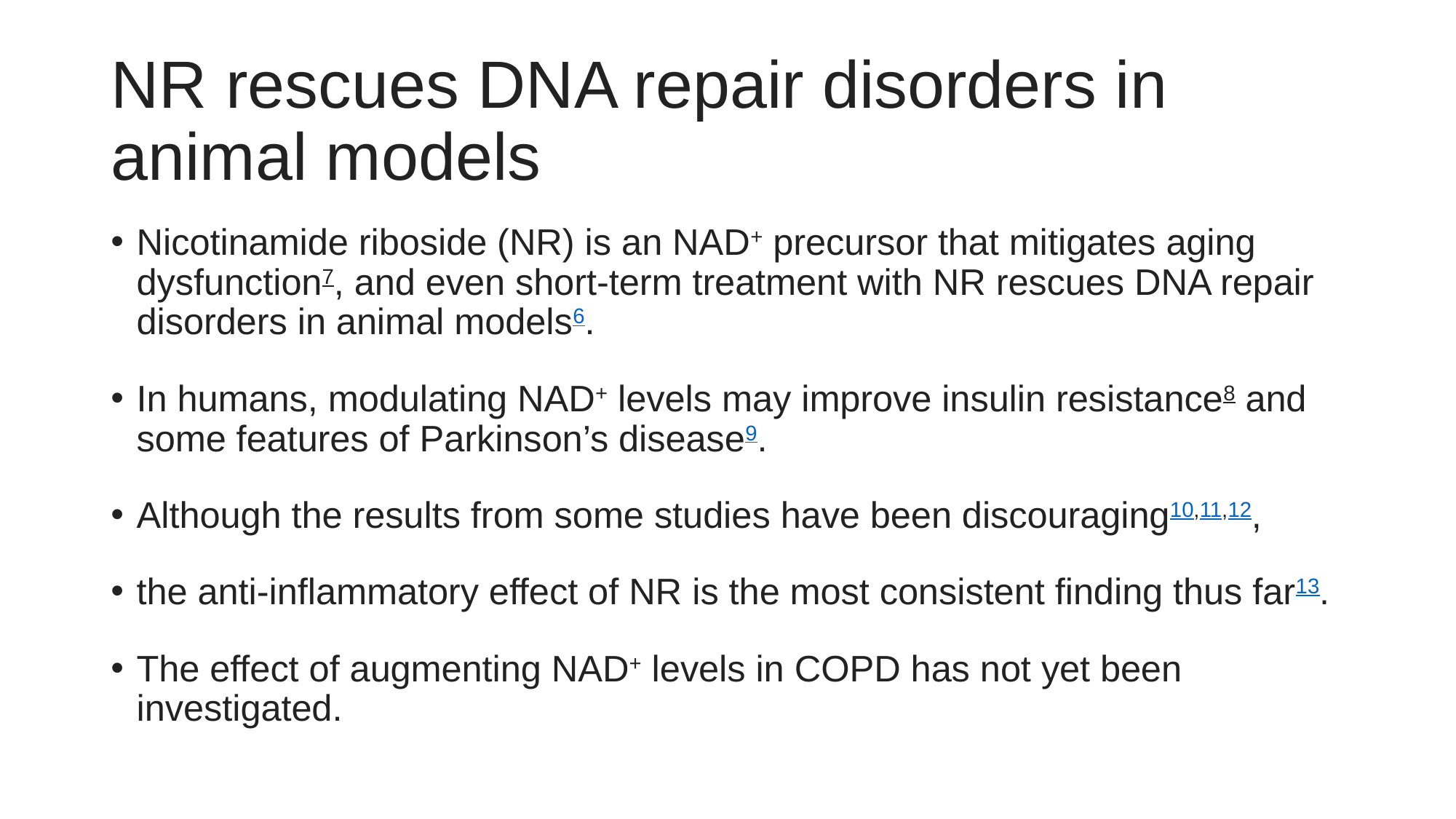

# NR rescues DNA repair disorders in animal models
Nicotinamide riboside (NR) is an NAD+ precursor that mitigates aging dysfunction7, and even short-term treatment with NR rescues DNA repair disorders in animal models6.
In humans, modulating NAD+ levels may improve insulin resistance8 and some features of Parkinson’s disease9.
Although the results from some studies have been discouraging10,11,12,
the anti-inflammatory effect of NR is the most consistent finding thus far13.
The effect of augmenting NAD+ levels in COPD has not yet been investigated.